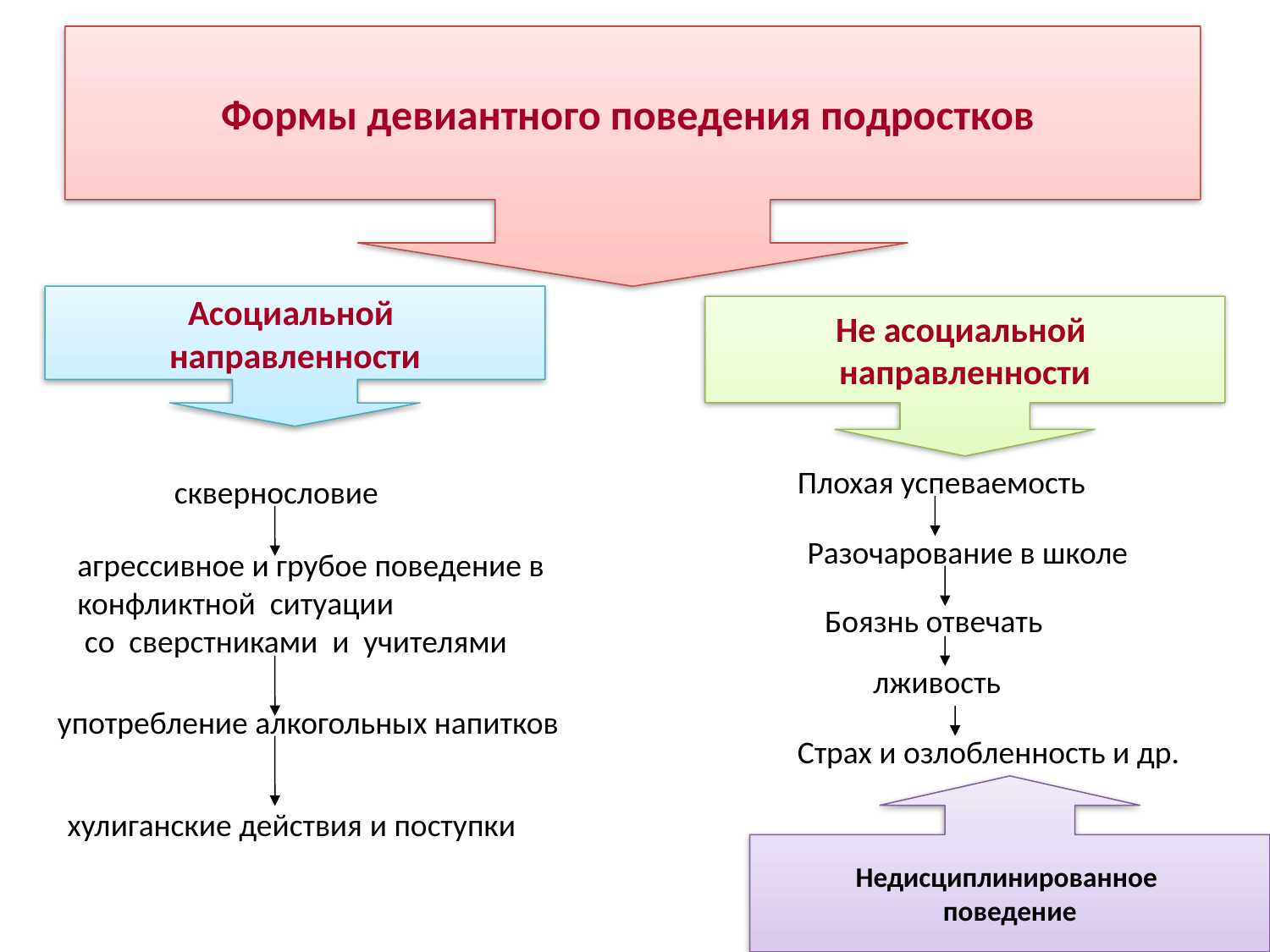

Формы девиантного поведения подростков
#

Асоциальной
направленности
Не асоциальной
направленности
Плохая успеваемость
сквернословие

Разочарование в школе
агрессивное и грубое поведение в  конфликтной  ситуации
 со  сверстниками  и  учителями

Боязнь отвечать

лживость
употребление алкогольных напитков

Страх и озлобленность и др.

Недисциплинированное
поведение
хулиганские действия и поступки